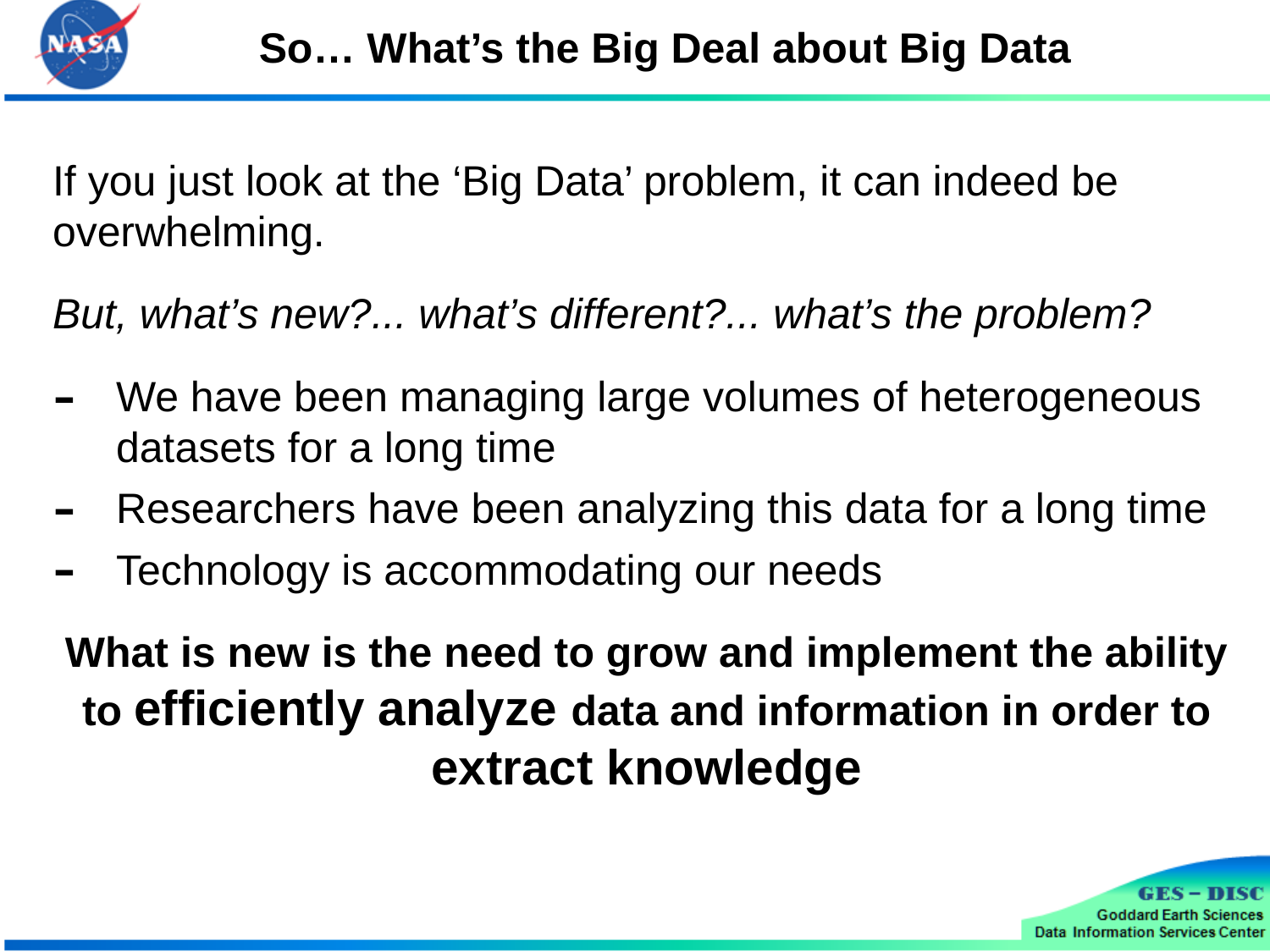

# So… What’s the Big Deal about Big Data
If you just look at the ‘Big Data’ problem, it can indeed be overwhelming.
But, what’s new?... what’s different?... what’s the problem?
We have been managing large volumes of heterogeneous datasets for a long time
Researchers have been analyzing this data for a long time
Technology is accommodating our needs
What is new is the need to grow and implement the ability to efficiently analyze data and information in order to extract knowledge